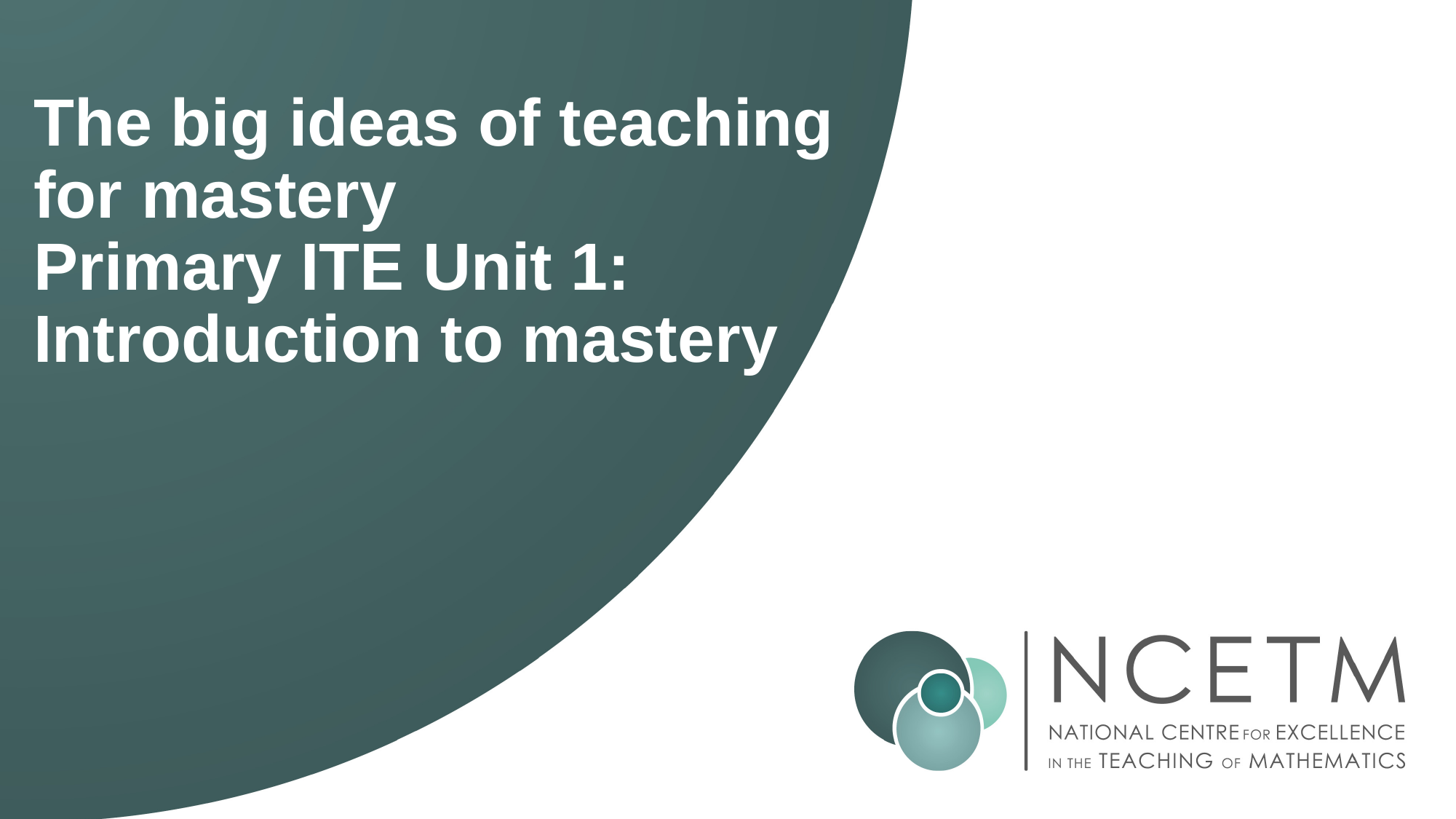

# The big ideas of teaching for mastery Primary ITE Unit 1: Introduction to mastery